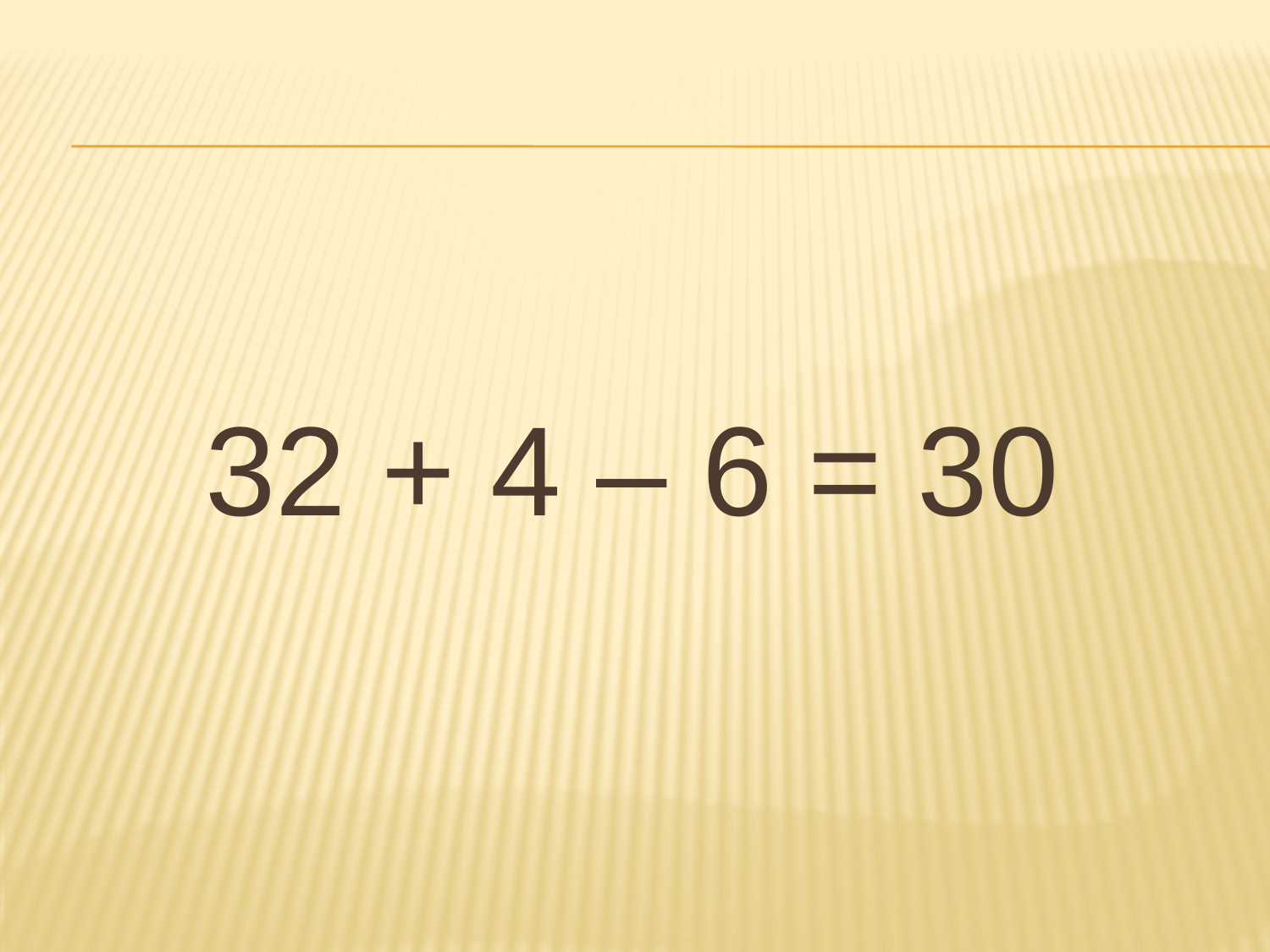

# 32 + 4 – 6 = 30